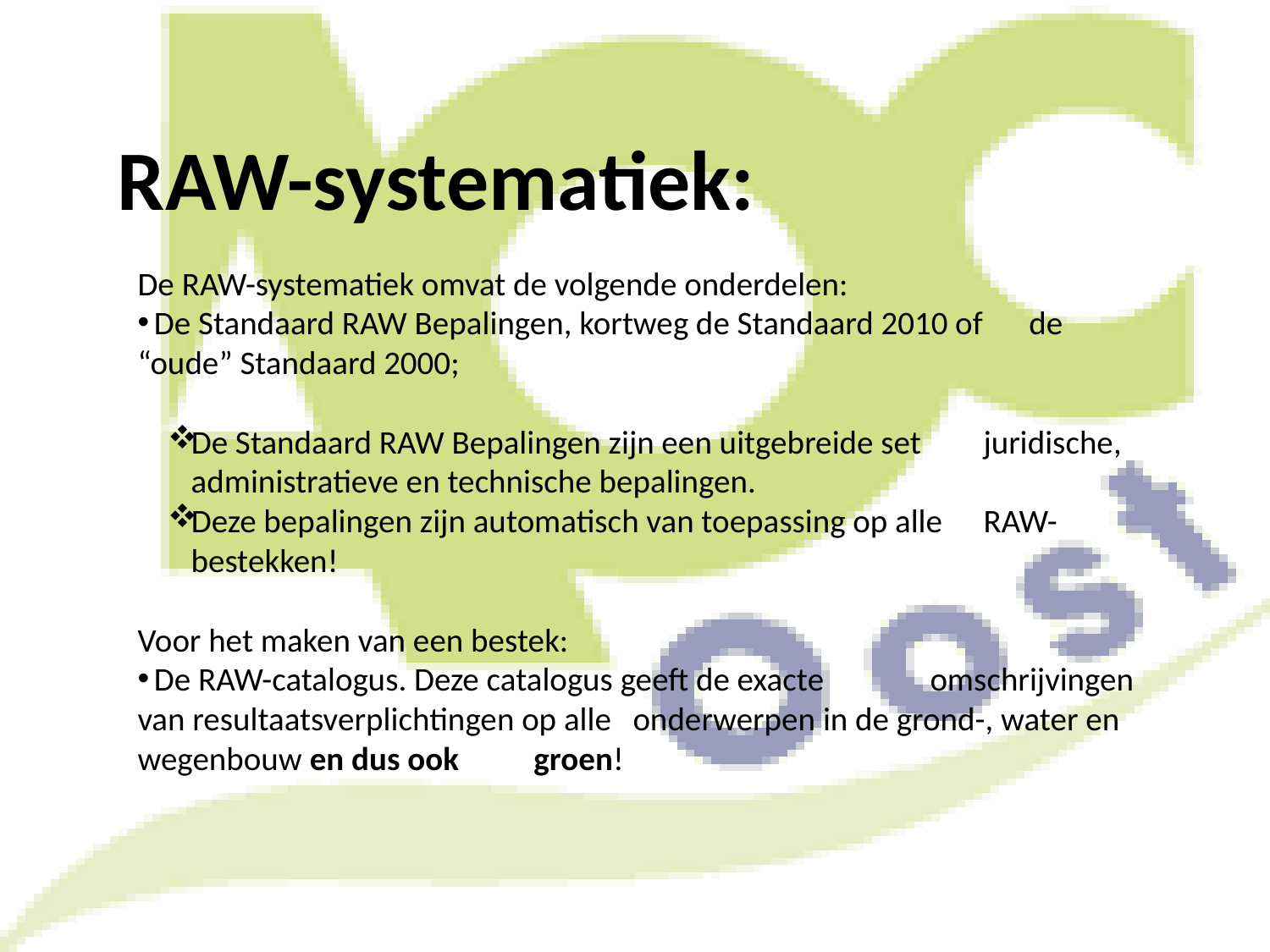

# RAW-systematiek:
De RAW-systematiek omvat de volgende onderdelen:
 De Standaard RAW Bepalingen, kortweg de Standaard 2010 of 	de  “oude” Standaard 2000;

De Standaard RAW Bepalingen zijn een uitgebreide set 	juridische, administratieve en technische bepalingen.
Deze bepalingen zijn automatisch van toepassing op alle 	RAW-bestekken!

Voor het maken van een bestek:
 De RAW-catalogus. Deze catalogus geeft de exacte 	omschrijvingen van resultaatsverplichtingen op alle 	onderwerpen in de grond-, water en wegenbouw en dus ook 	groen!